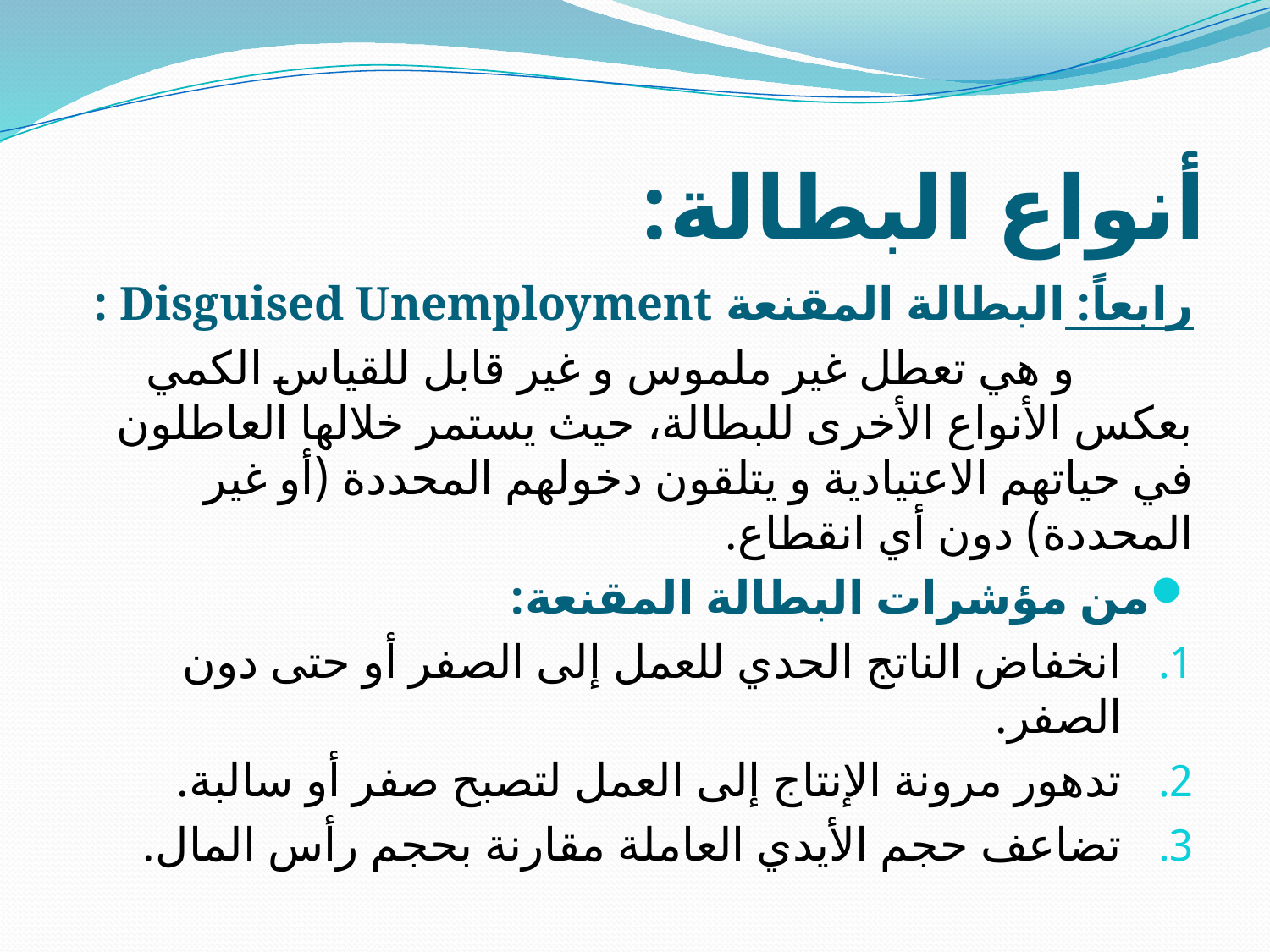

# أنواع البطالة:
رابعاً: البطالة المقنعة Disguised Unemployment :
          و هي تعطل غير ملموس و غير قابل للقياس الكمي بعكس الأنواع الأخرى للبطالة، حيث يستمر خلالها العاطلون في حياتهم الاعتيادية و يتلقون دخولهم المحددة (أو غير المحددة) دون أي انقطاع.
من مؤشرات البطالة المقنعة:
انخفاض الناتج الحدي للعمل إلى الصفر أو حتى دون الصفر.
تدهور مرونة الإنتاج إلى العمل لتصبح صفر أو سالبة.
تضاعف حجم الأيدي العاملة مقارنة بحجم رأس المال.